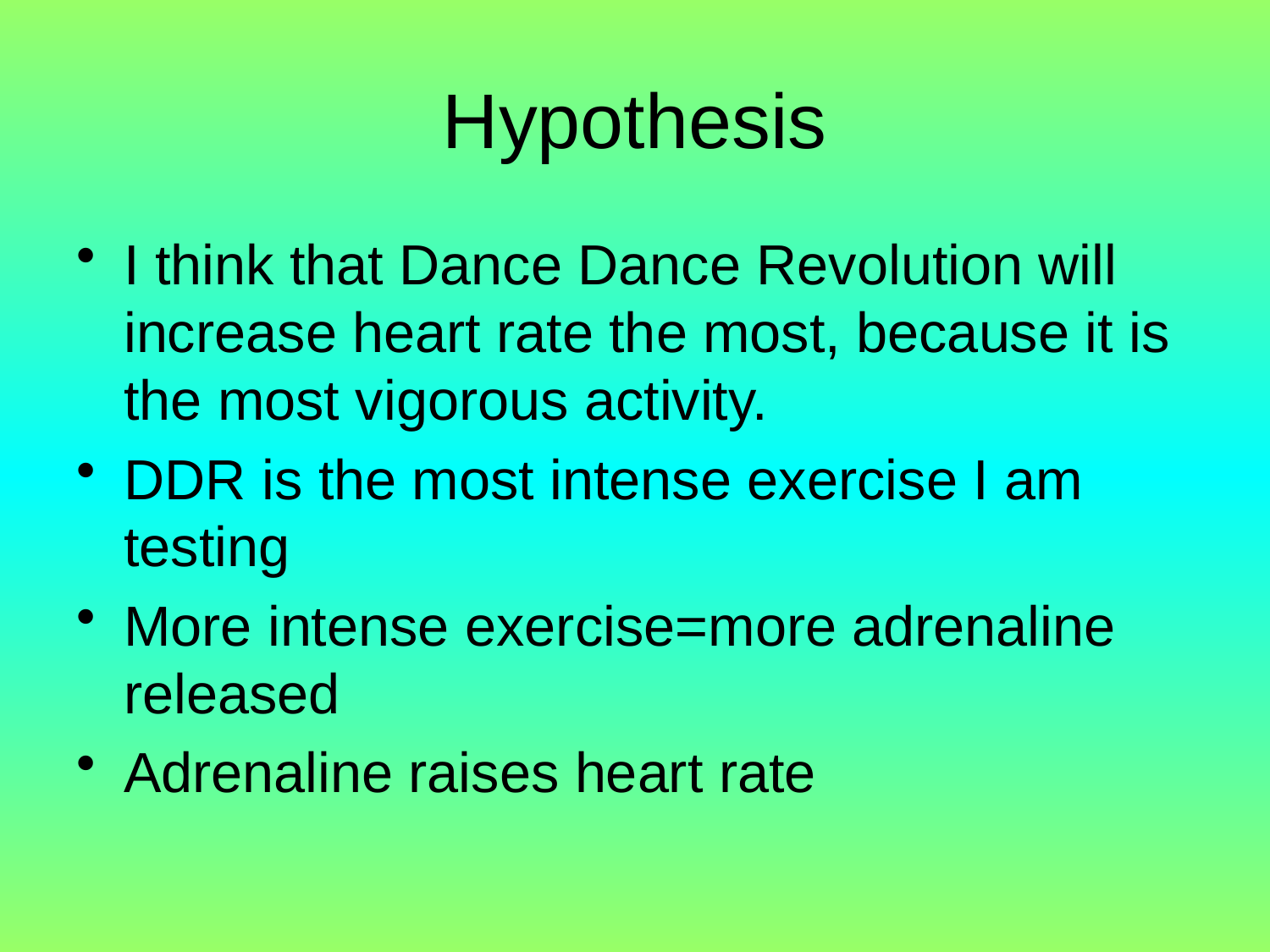

# Hypothesis
I think that Dance Dance Revolution will increase heart rate the most, because it is the most vigorous activity.
DDR is the most intense exercise I am testing
More intense exercise=more adrenaline released
Adrenaline raises heart rate